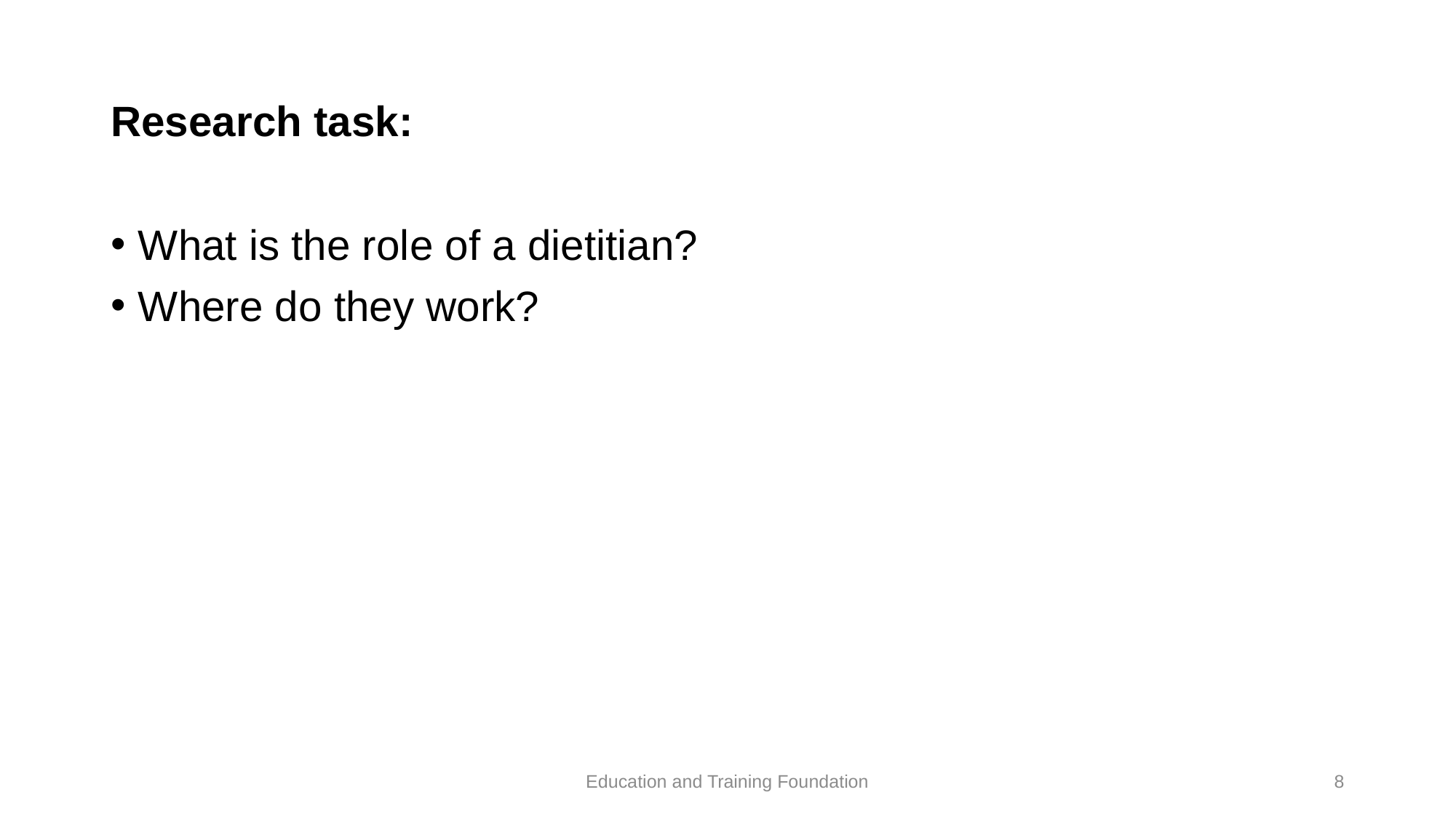

# Research task:
What is the role of a dietitian?
Where do they work?
Education and Training Foundation
8